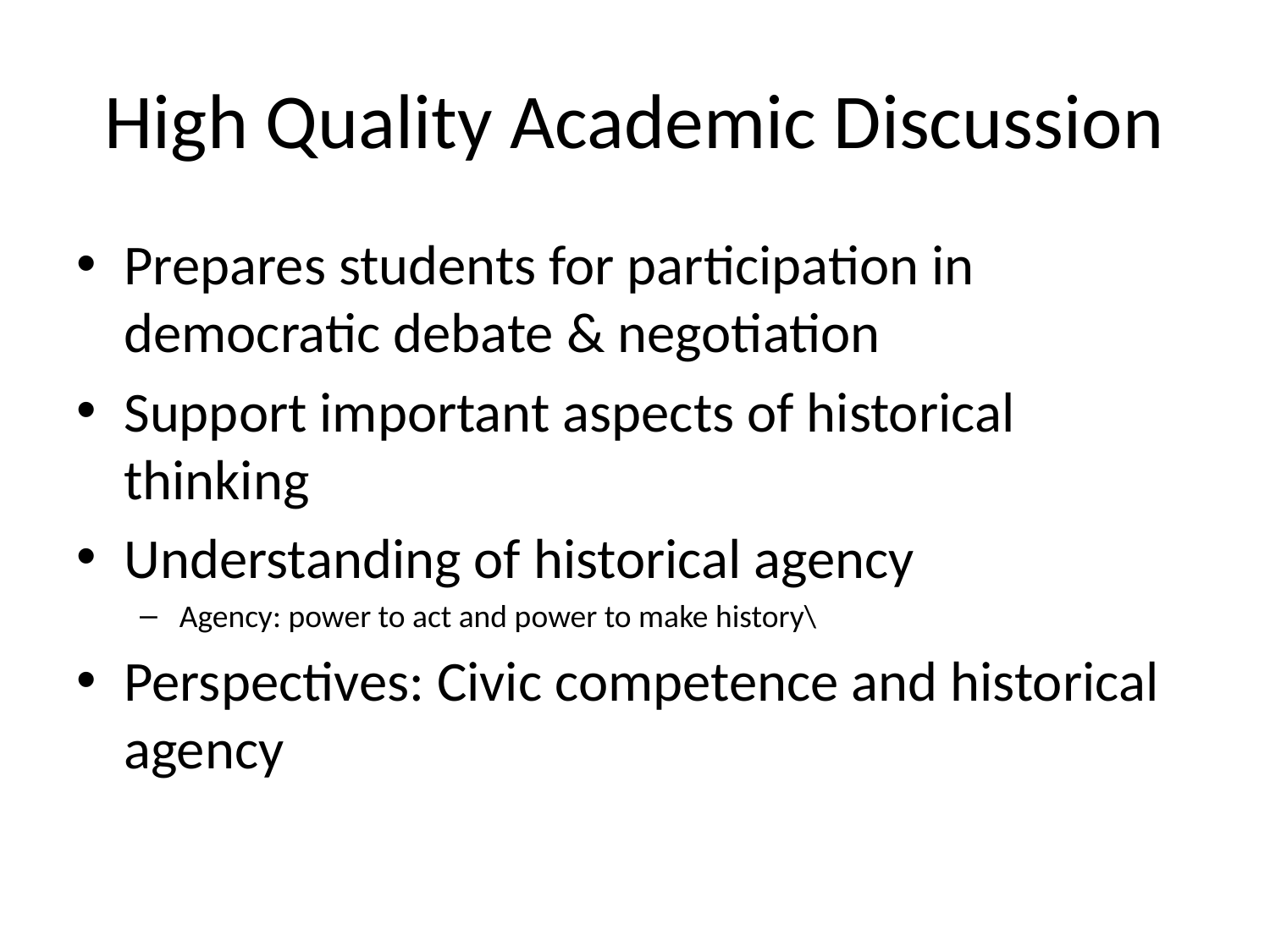

# High Quality Academic Discussion
Prepares students for participation in democratic debate & negotiation
Support important aspects of historical thinking
Understanding of historical agency
Agency: power to act and power to make history\
Perspectives: Civic competence and historical agency